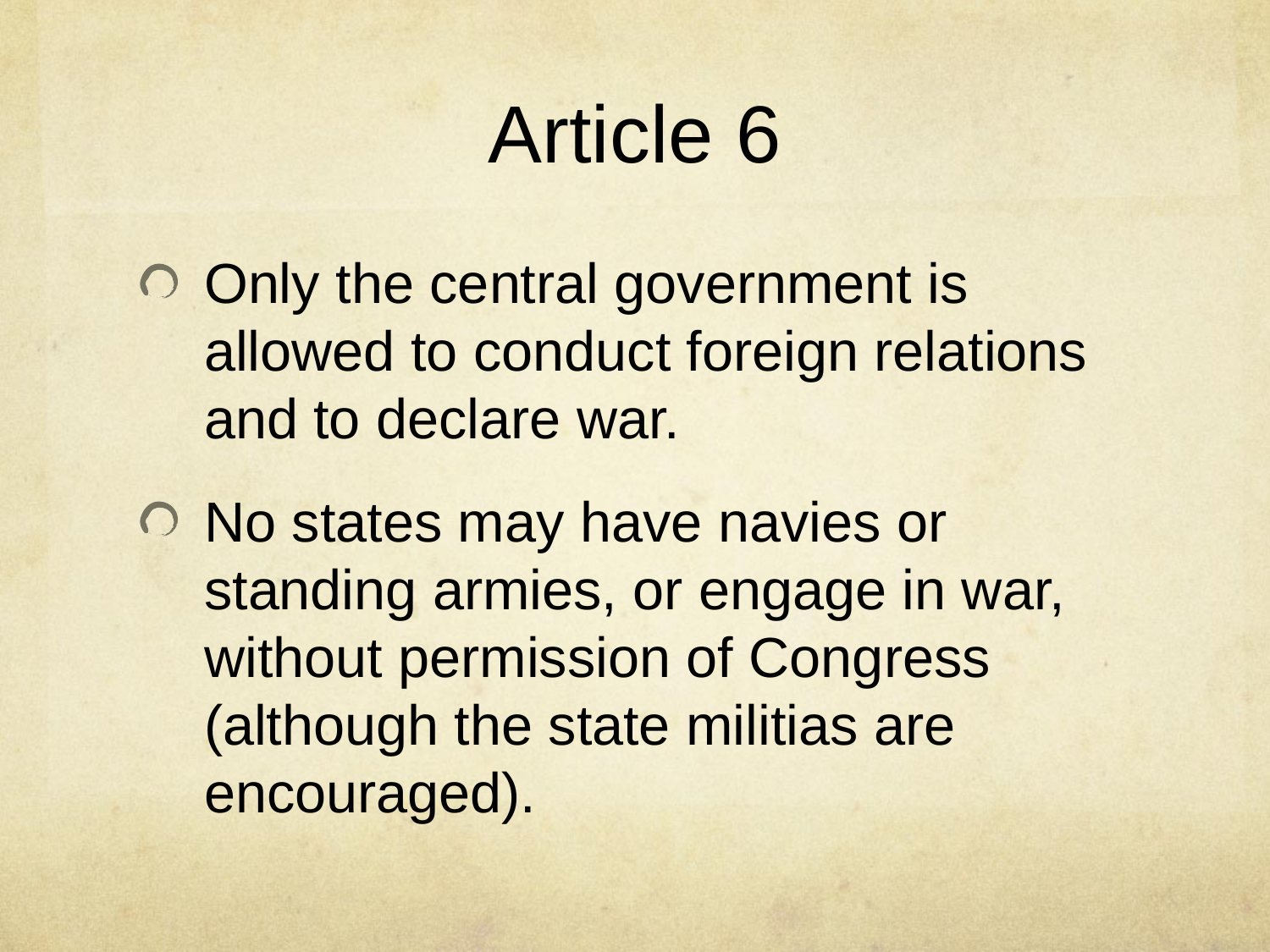

# Article 6
Only the central government is allowed to conduct foreign relations and to declare war.
No states may have navies or standing armies, or engage in war, without permission of Congress (although the state militias are encouraged).